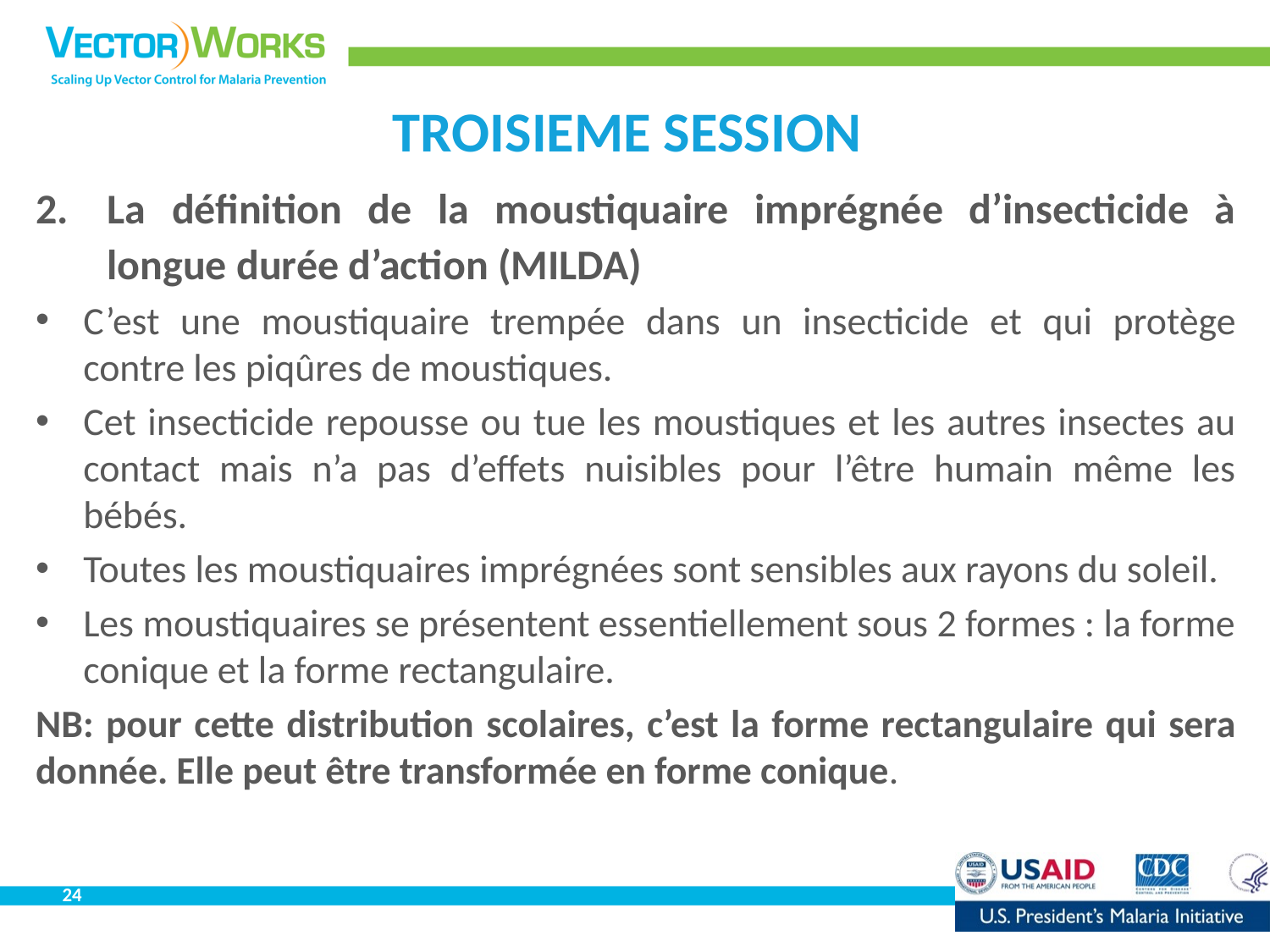

# TROISIEME SESSION
La définition de la moustiquaire imprégnée d’insecticide à longue durée d’action (MILDA)
C’est une moustiquaire trempée dans un insecticide et qui protège contre les piqûres de moustiques.
Cet insecticide repousse ou tue les moustiques et les autres insectes au contact mais n’a pas d’effets nuisibles pour l’être humain même les bébés.
Toutes les moustiquaires imprégnées sont sensibles aux rayons du soleil.
Les moustiquaires se présentent essentiellement sous 2 formes : la forme conique et la forme rectangulaire.
NB: pour cette distribution scolaires, c’est la forme rectangulaire qui sera donnée. Elle peut être transformée en forme conique.

24